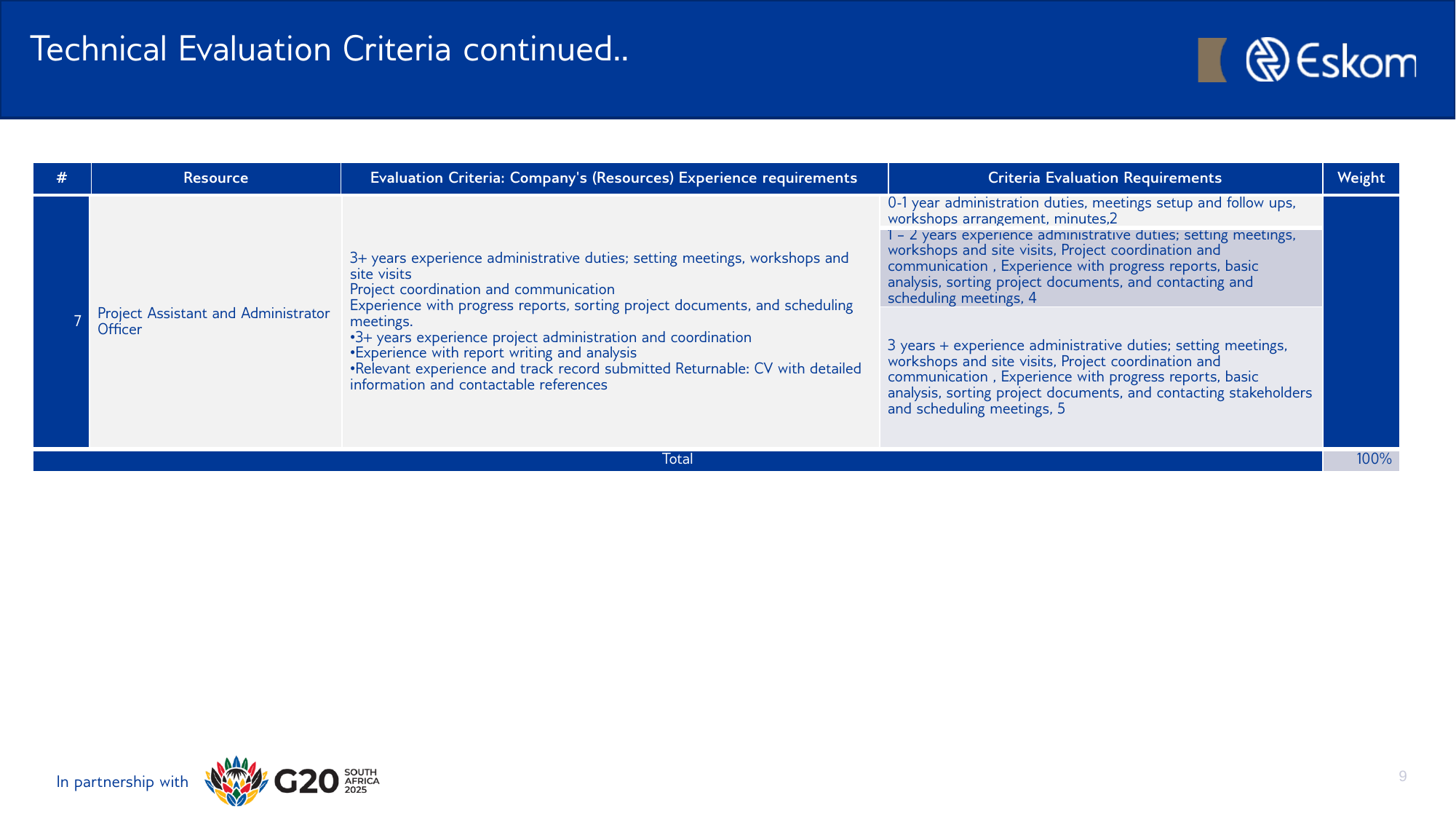

# Technical Evaluation Criteria continued..
| # | Resource | Evaluation Criteria: Company's (Resources) Experience requirements | Criteria Evaluation Requirements | Weight |
| --- | --- | --- | --- | --- |
| 7 | Project Assistant and Administrator Officer | 3+ years experience administrative duties; setting meetings, workshops and site visits Project coordination and communication Experience with progress reports, sorting project documents, and scheduling meetings. •3+ years experience project administration and coordination •Experience with report writing and analysis •Relevant experience and track record submitted Returnable: CV with detailed information and contactable references | 0-1 year administration duties, meetings setup and follow ups, workshops arrangement, minutes,2 | 5% |
| --- | --- | --- | --- | --- |
|  |  |  | 1 – 2 years experience administrative duties; setting meetings, workshops and site visits, Project coordination and communication , Experience with progress reports, basic analysis, sorting project documents, and contacting and scheduling meetings, 4 |  |
|  |  |  | 3 years + experience administrative duties; setting meetings, workshops and site visits, Project coordination and communication , Experience with progress reports, basic analysis, sorting project documents, and contacting stakeholders and scheduling meetings, 5 |  |
| Total |  |  |  | 100% |

9